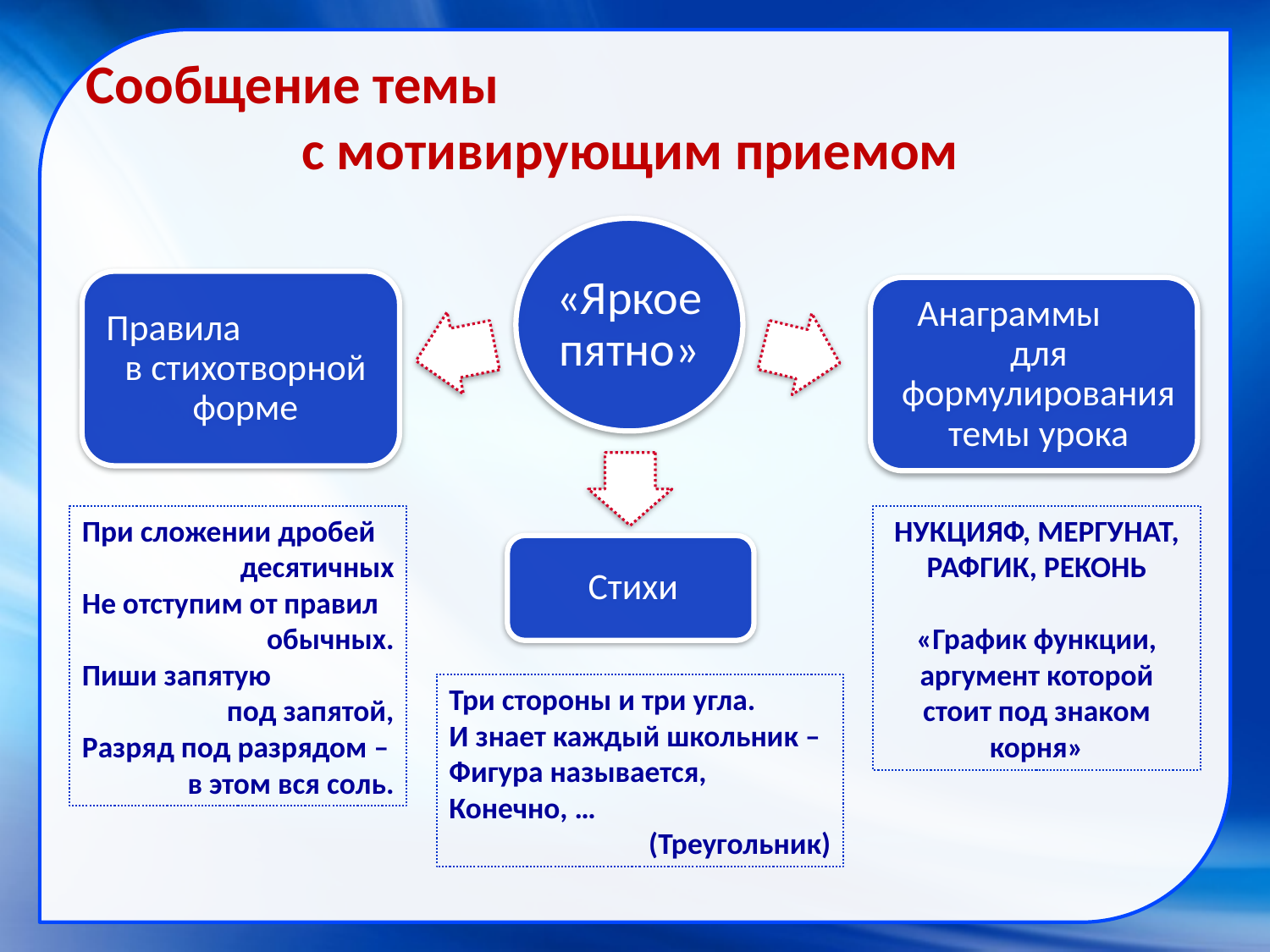

Сообщение темы                                                        с мотивирующим приемом
«Яркое пятно»

Стихи

Анаграммы        для формулирования темы урока

Правила                  в стихотворной форме
При сложении дробей
десятичных
Не отступим от правил
обычных.
Пиши запятую
под запятой,
Разряд под разрядом –
в этом вся соль.
НУКЦИЯФ, МЕРГУНАТ, РАФГИК, РЕКОНЬ

«График функции, аргумент которой стоит под знаком корня»
Три стороны и три угла.
И знает каждый школьник –
Фигура называется,
Конечно, …
(Треугольник)